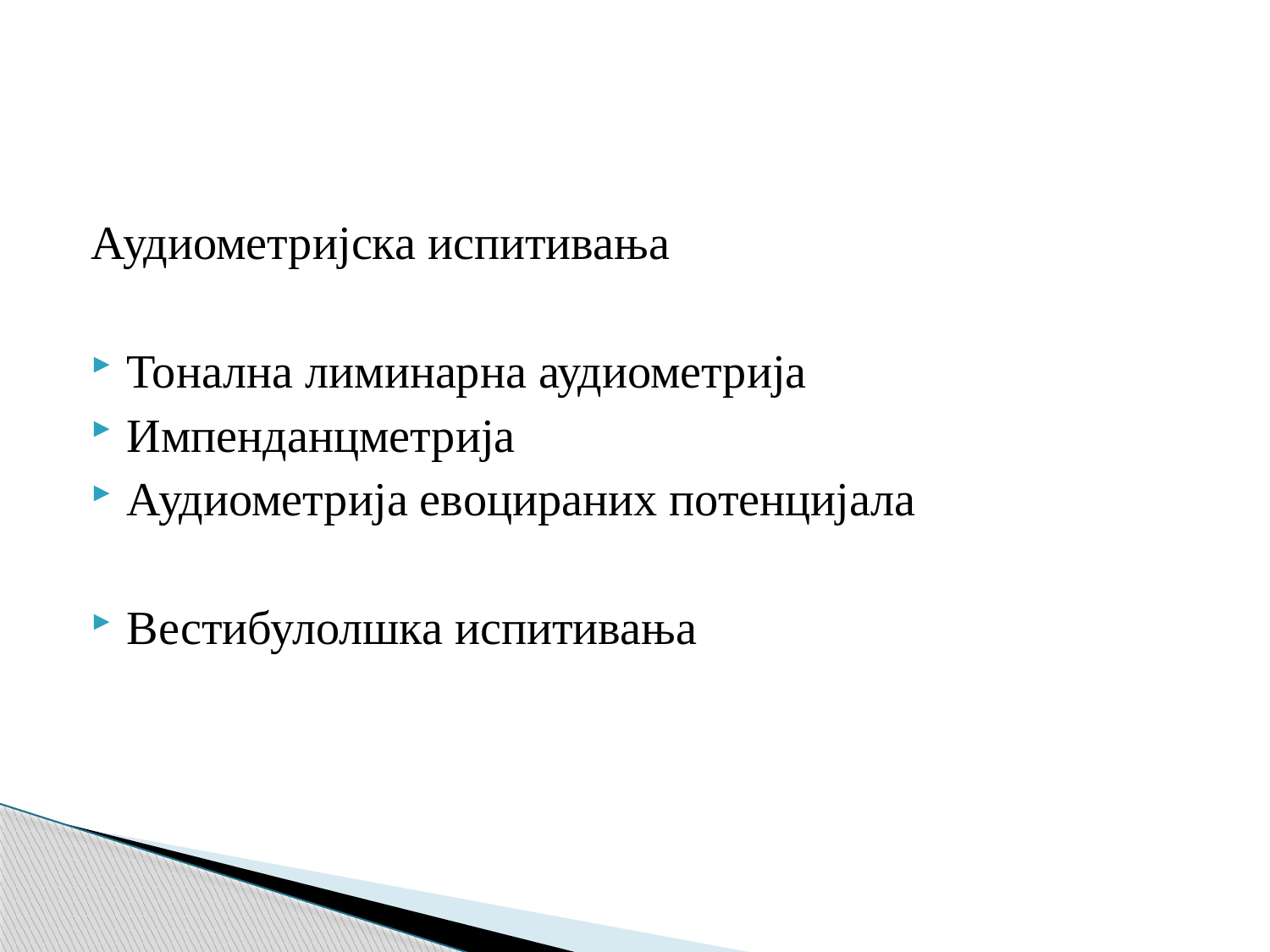

#
Аудиометријска испитивања

Тонална лиминарна аудиометрија
Импенданцметрија
Аудиометрија евоцираних потенцијала

Вестибулолшка испитивања